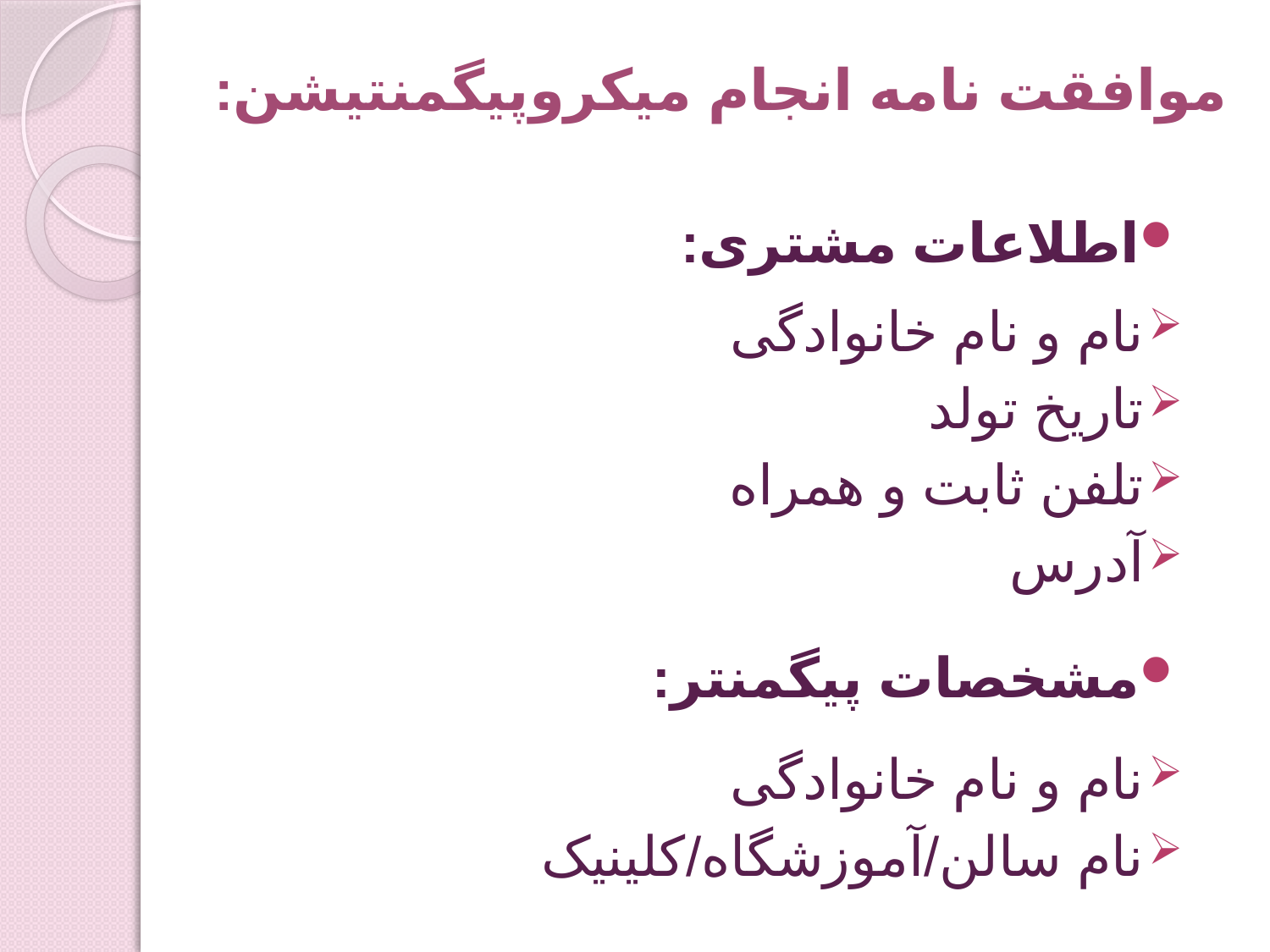

# موافقت نامه انجام میکروپیگمنتیشن:
اطلاعات مشتری:

نام و نام خانوادگی
تاریخ تولد
تلفن ثابت و همراه
آدرس

مشخصات پیگمنتر:

نام و نام خانوادگی
نام سالن/آموزشگاه/کلینیک